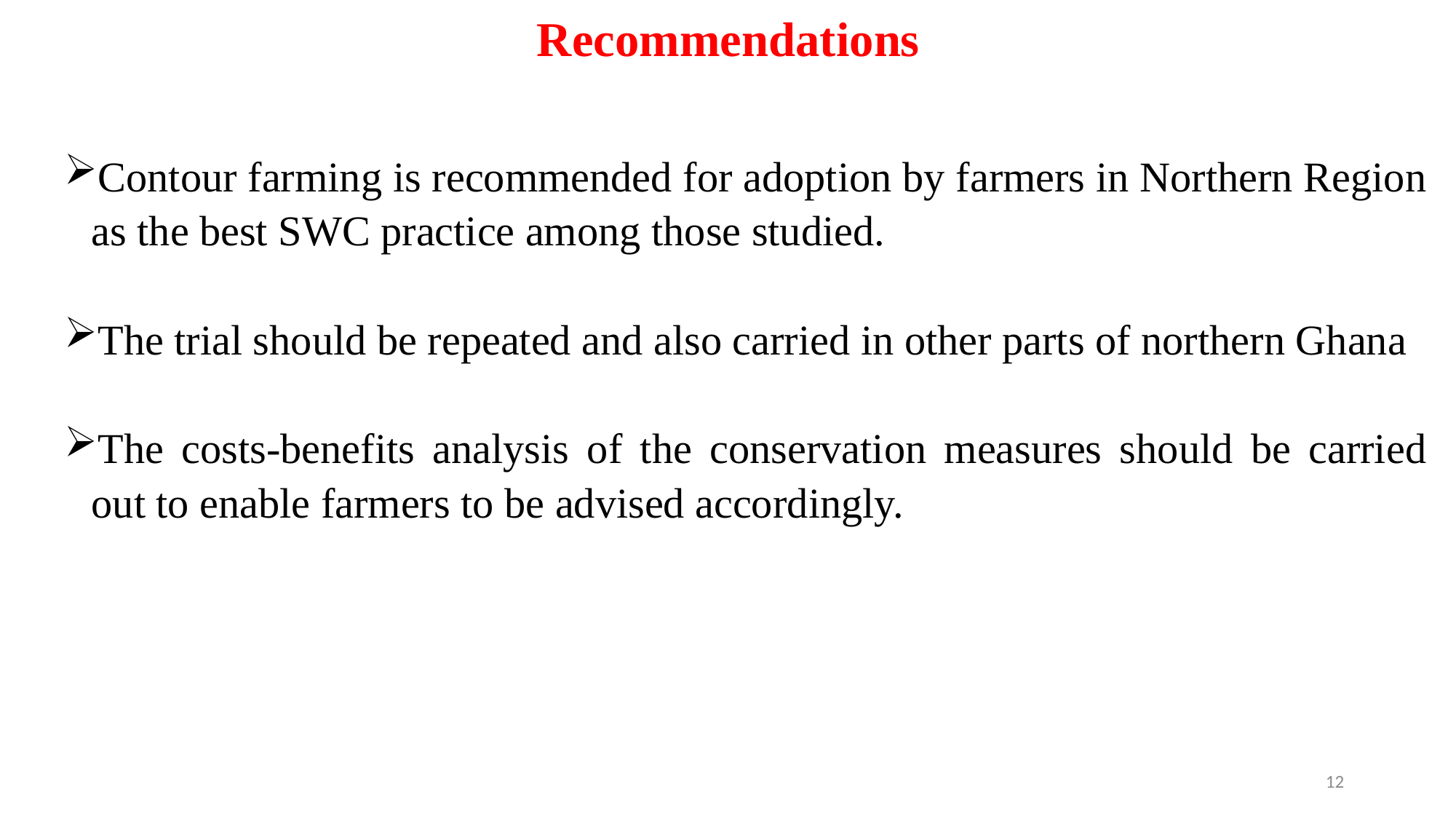

# Recommendations

Contour farming is recommended for adoption by farmers in Northern Region as the best SWC practice among those studied.

The trial should be repeated and also carried in other parts of northern Ghana

The costs-benefits analysis of the conservation measures should be carried out to enable farmers to be advised accordingly.

12